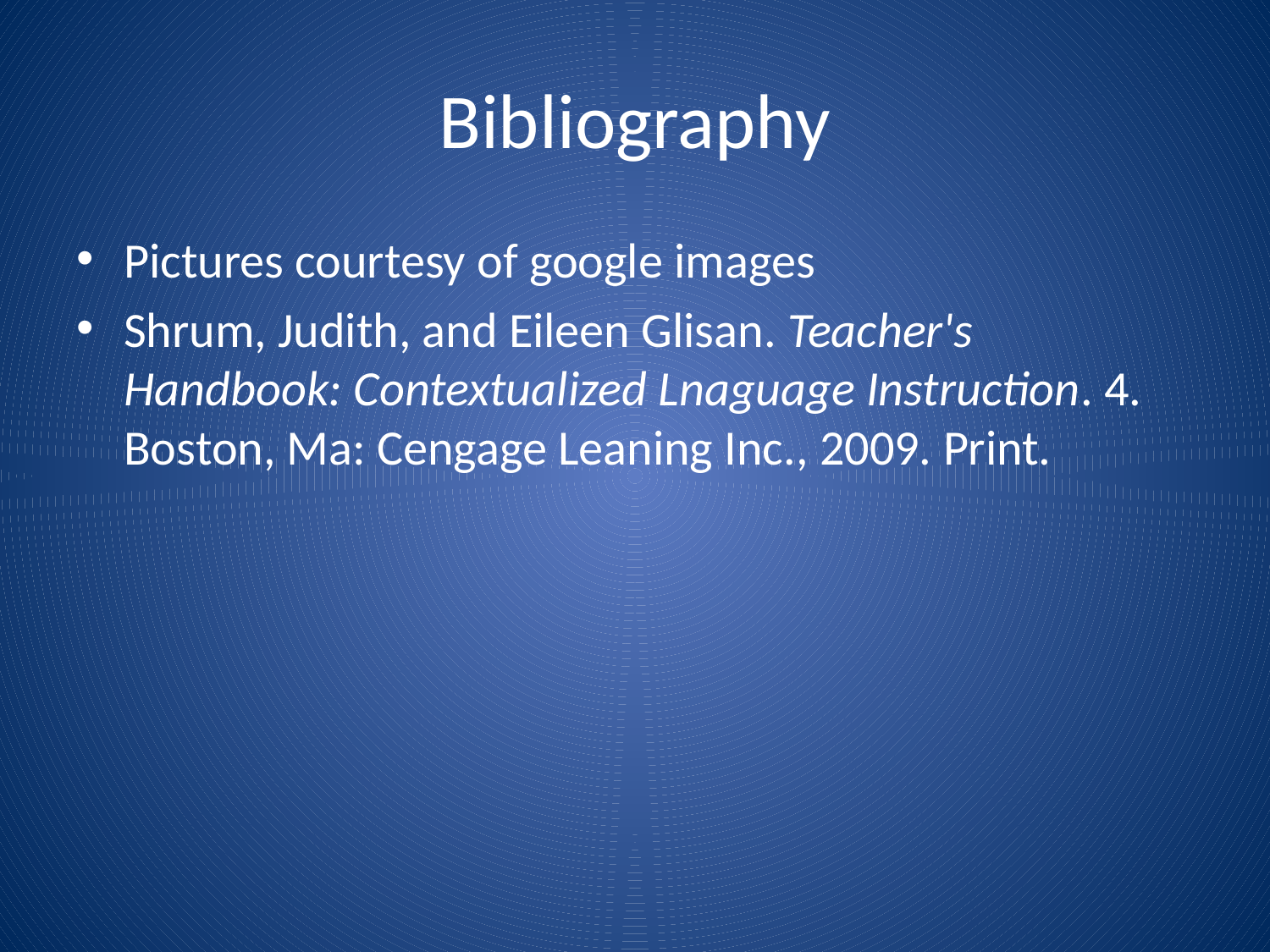

# Bibliography
Pictures courtesy of google images
Shrum, Judith, and Eileen Glisan. Teacher's Handbook: Contextualized Lnaguage Instruction. 4. Boston, Ma: Cengage Leaning Inc., 2009. Print.